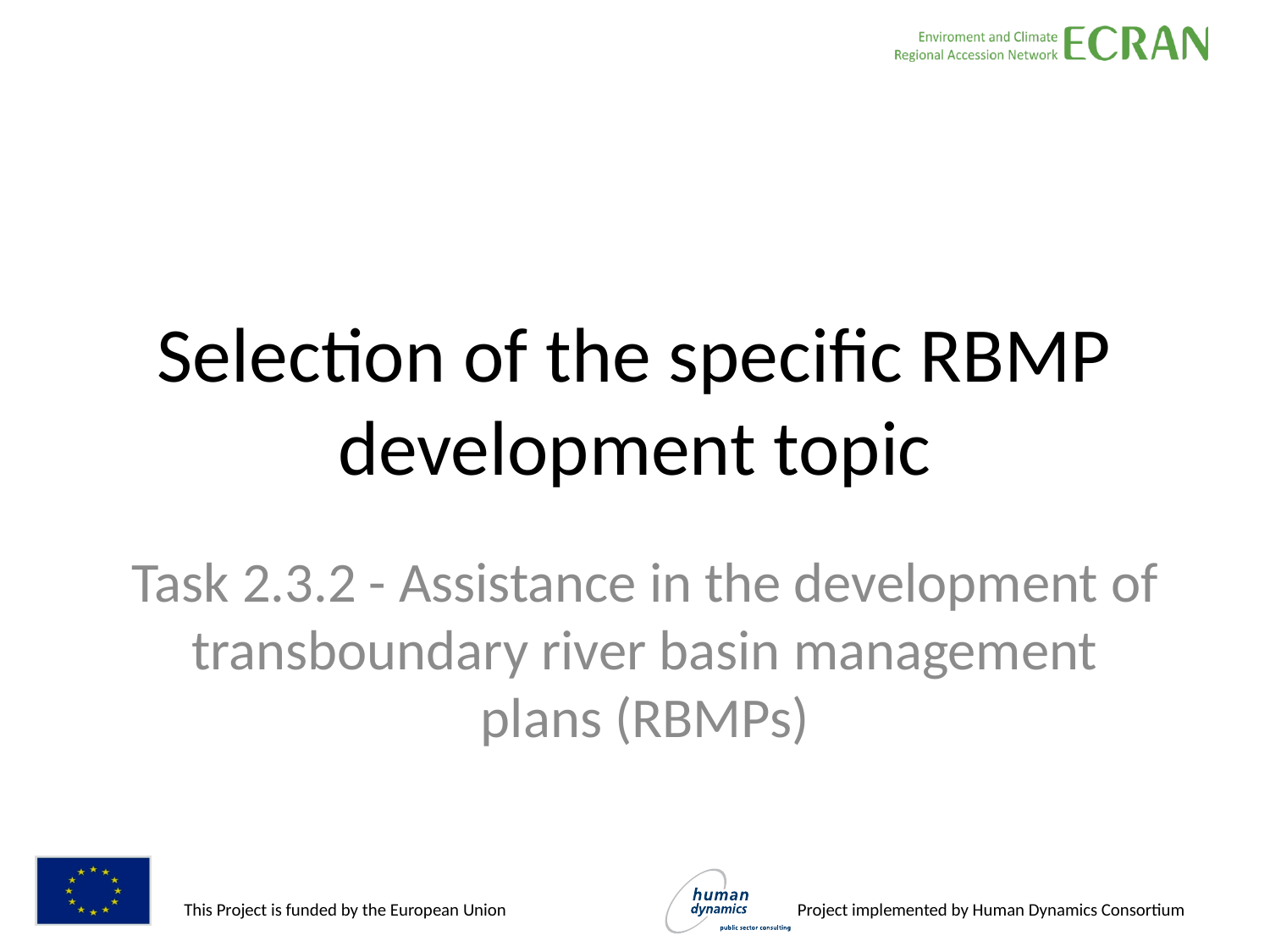

# Selection of the specific RBMP development topic
Task 2.3.2 - Assistance in the development of transboundary river basin management plans (RBMPs)